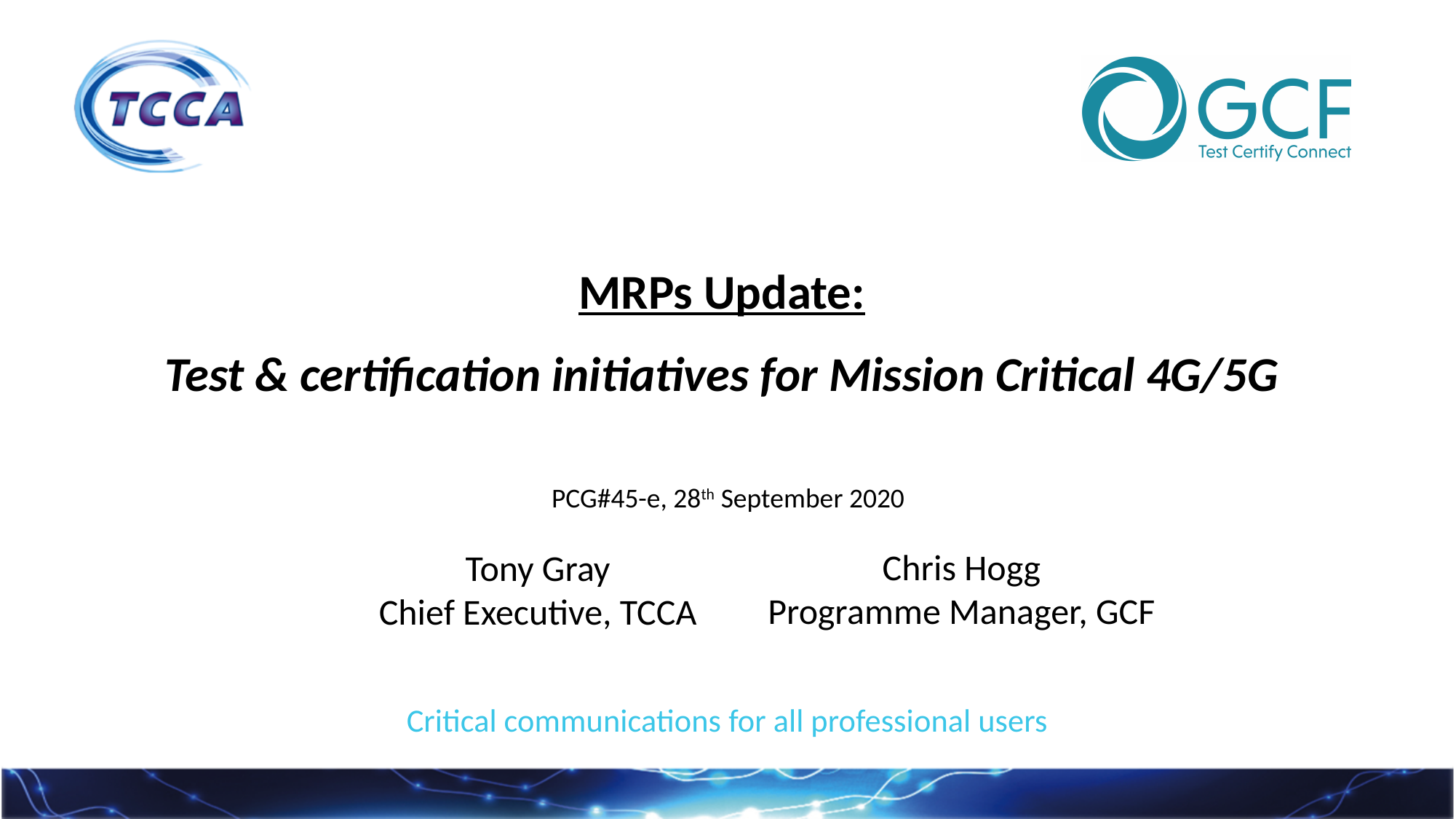

MRPs Update:
Test & certification initiatives for Mission Critical 4G/5G
PCG#45-e, 28th September 2020
Chris Hogg
Programme Manager, GCF
Tony Gray
Chief Executive, TCCA